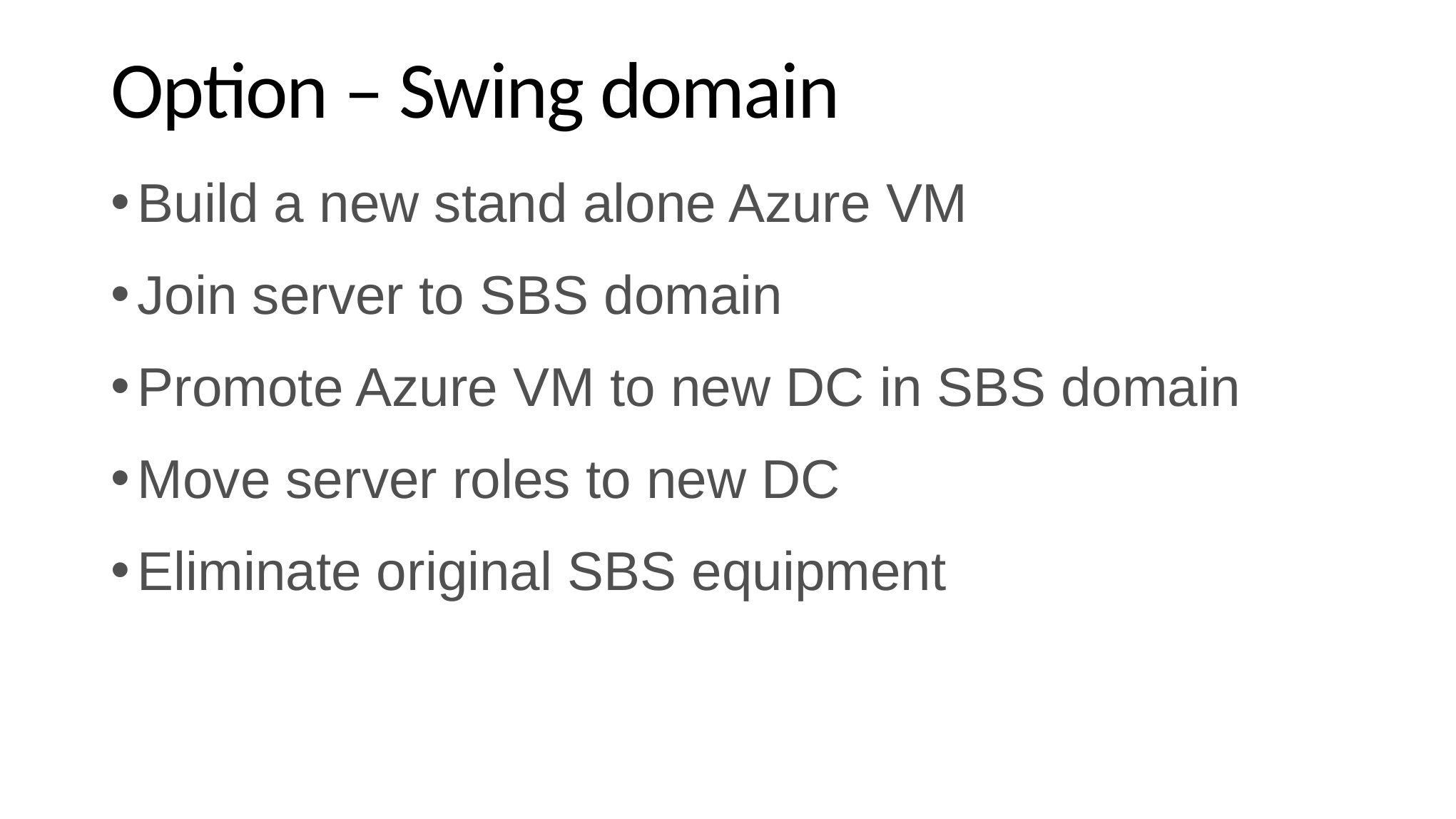

# Option – Swing domain
Build a new stand alone Azure VM
Join server to SBS domain
Promote Azure VM to new DC in SBS domain
Move server roles to new DC
Eliminate original SBS equipment